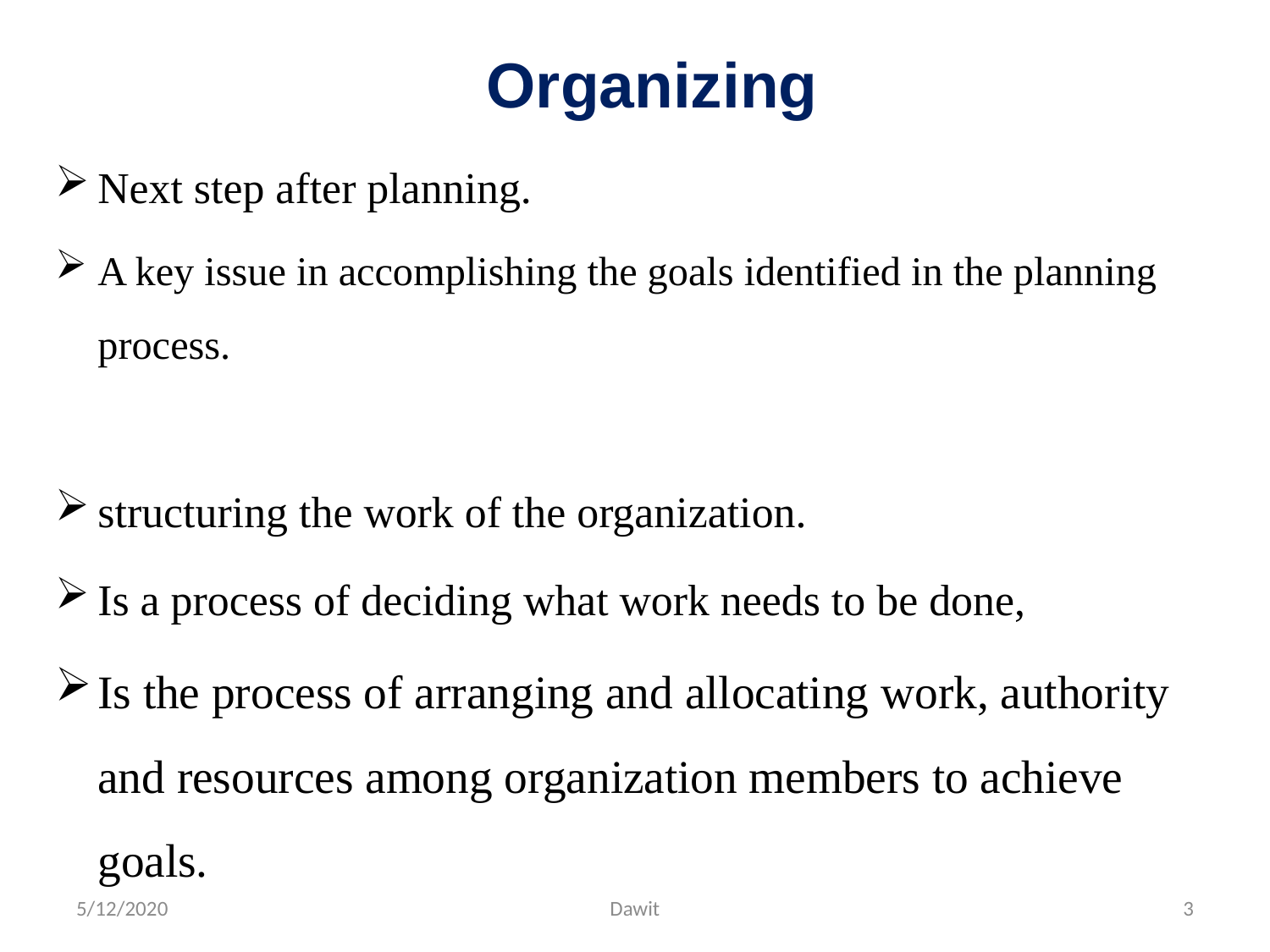

# Organizing
Next step after planning.
A key issue in accomplishing the goals identified in the planning process.

structuring the work of the organization.
Is a process of deciding what work needs to be done,
Is the process of arranging and allocating work, authority and resources among organization members to achieve  goals.
5/12/2020
Dawit
3